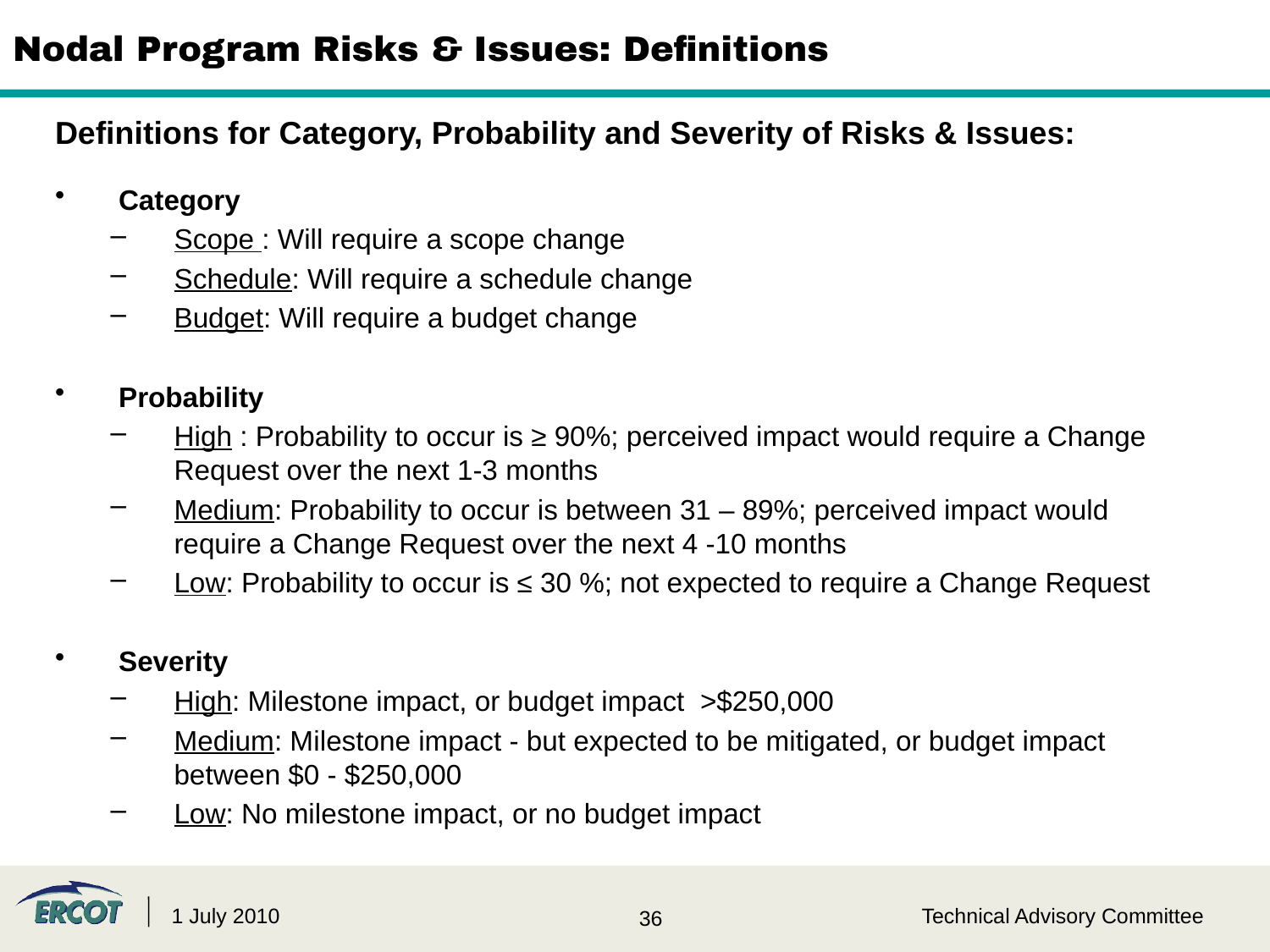

# Nodal Program Risks & Issues: Definitions
Definitions for Category, Probability and Severity of Risks & Issues:

Category
Scope : Will require a scope change
Schedule: Will require a schedule change
Budget: Will require a budget change

Probability
High : Probability to occur is ≥ 90%; perceived impact would require a Change Request over the next 1-3 months
Medium: Probability to occur is between 31 – 89%; perceived impact would require a Change Request over the next 4 -10 months
Low: Probability to occur is ≤ 30 %; not expected to require a Change Request

Severity
High: Milestone impact, or budget impact  >$250,000
Medium: Milestone impact - but expected to be mitigated, or budget impact between $0 - $250,000
Low: No milestone impact, or no budget impact

1 July 2010
Technical Advisory Committee